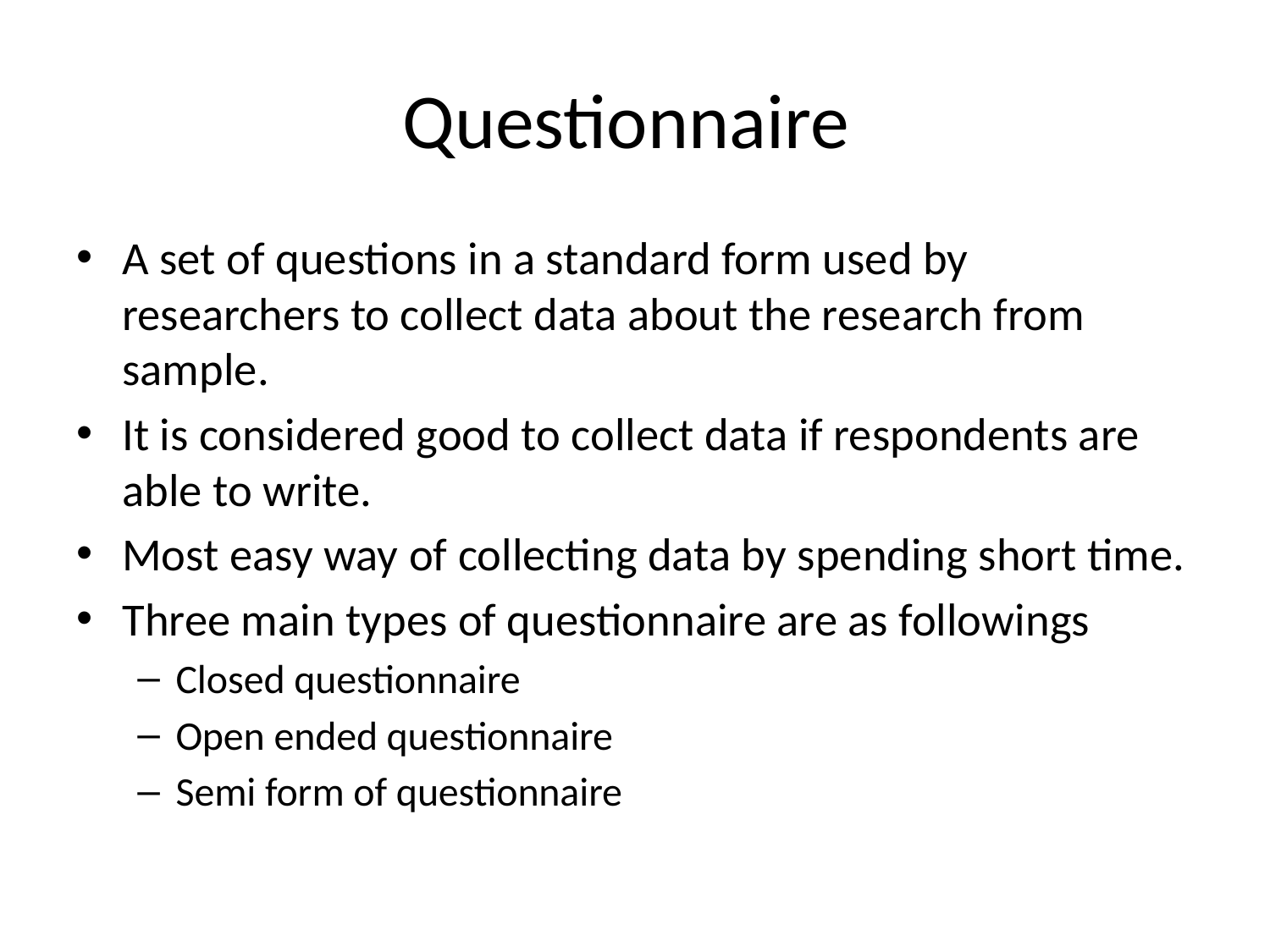

# Questionnaire
A set of questions in a standard form used by researchers to collect data about the research from sample.
It is considered good to collect data if respondents are able to write.
Most easy way of collecting data by spending short time.
Three main types of questionnaire are as followings
Closed questionnaire
Open ended questionnaire
Semi form of questionnaire